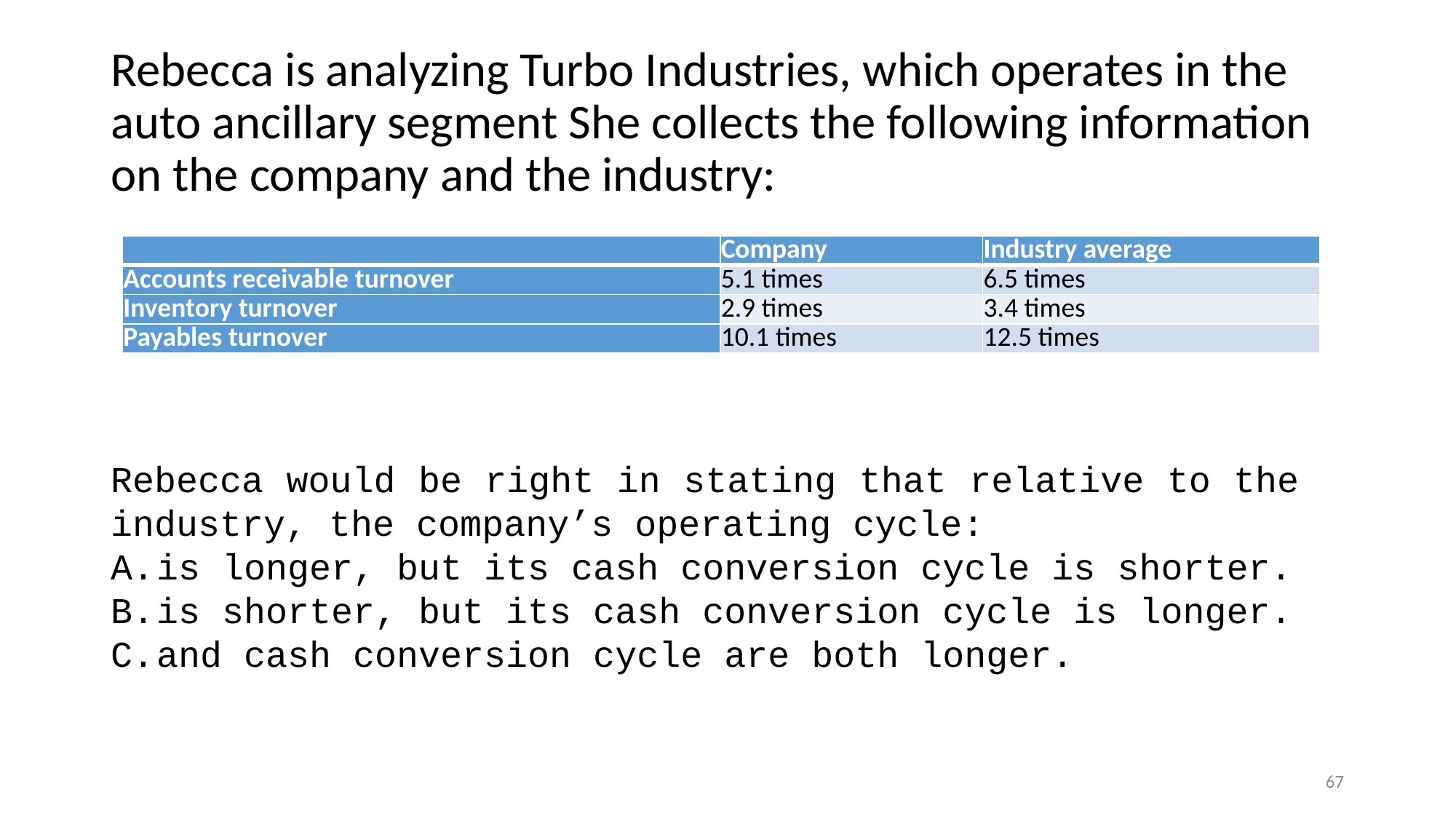

# Rebecca is analyzing Turbo Industries, which operates in the auto ancillary segment She collects the following information on the company and the industry:
|  | Company | Industry average |
| --- | --- | --- |
| Accounts receivable turnover | 5.1 times | 6.5 times |
| Inventory turnover | 2.9 times | 3.4 times |
| Payables turnover | 10.1 times | 12.5 times |
Rebecca would be right in stating that relative to the industry, the company’s operating cycle:
A.	is longer, but its cash conversion cycle is shorter.
B.	is shorter, but its cash conversion cycle is longer.
C.	and cash conversion cycle are both longer.
67